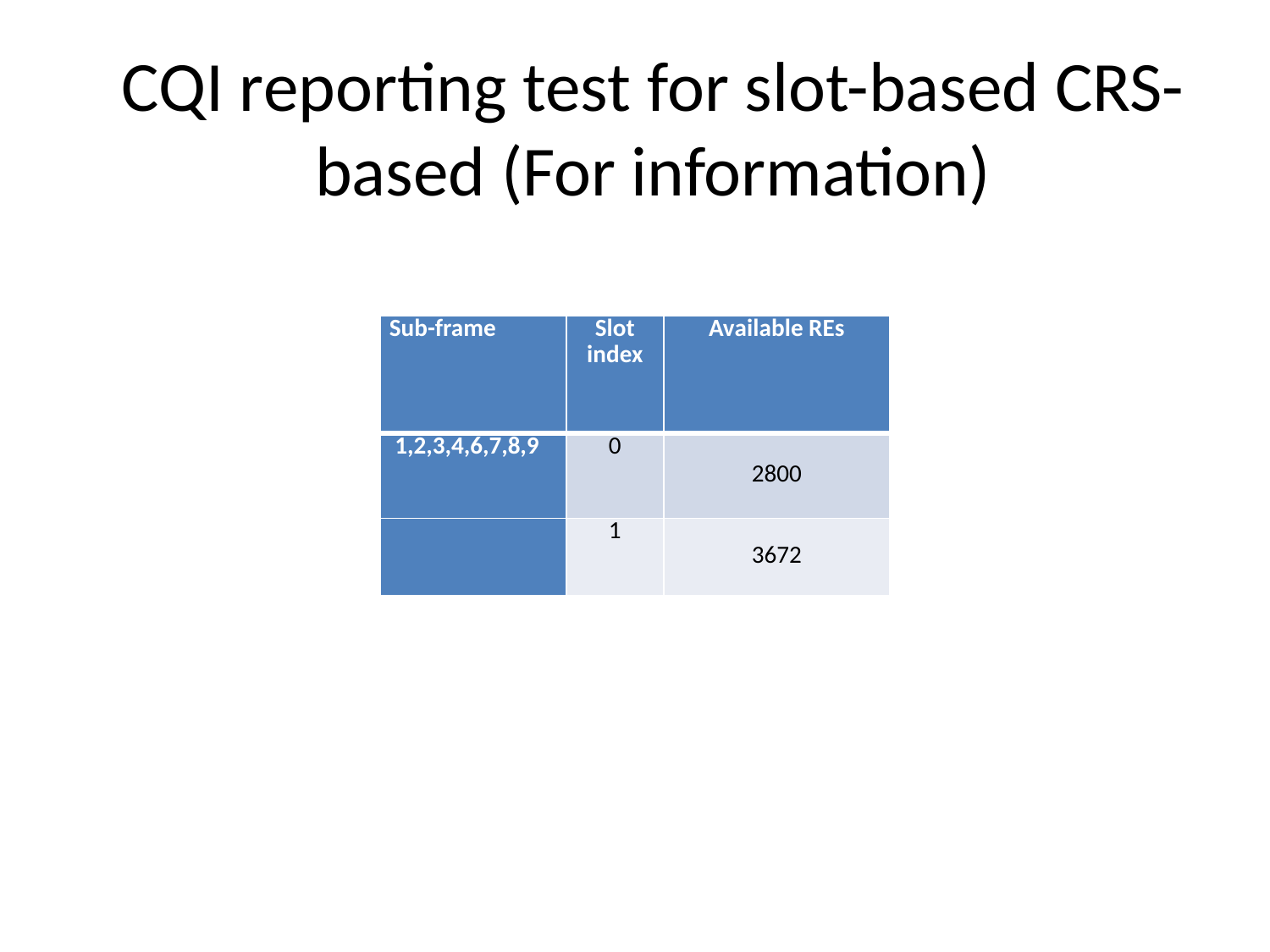

# CQI reporting test for slot-based CRS-based (For information)
| Sub-frame | Slot index | Available REs |
| --- | --- | --- |
| 1,2,3,4,6,7,8,9 | 0 | 2800 |
|  | 1 | 3672 |